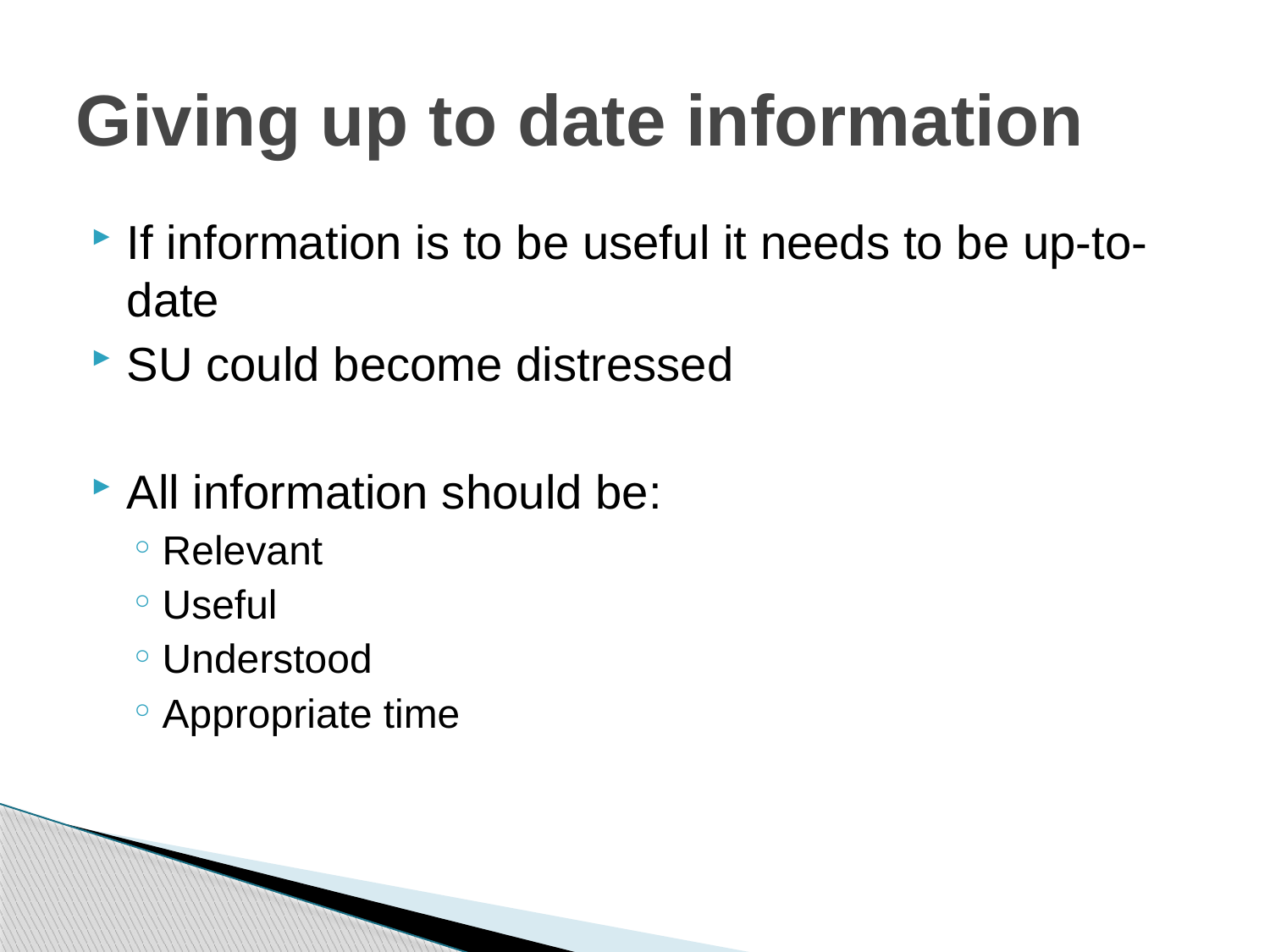

# Giving up to date information
If information is to be useful it needs to be up-to-date
SU could become distressed

All information should be:
Relevant
Useful
Understood
Appropriate time